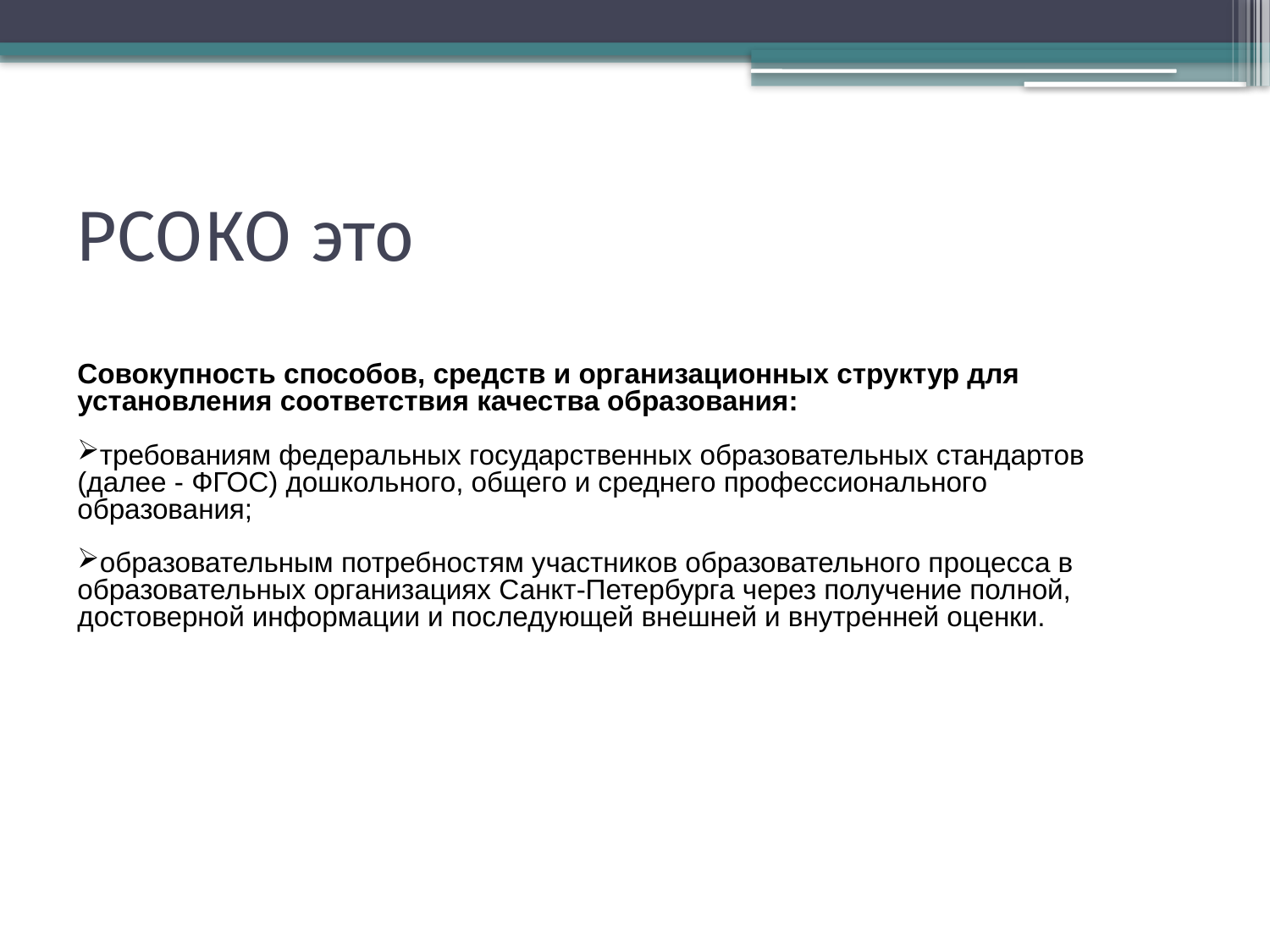

# РСОКО это
Совокупность способов, средств и организационных структур для установления соответствия качества образования:

требованиям федеральных государственных образовательных стандартов (далее - ФГОС) дошкольного, общего и среднего профессионального образования;

образовательным потребностям участников образовательного процесса в образовательных организациях Санкт-Петербурга через получение полной, достоверной информации и последующей внешней и внутренней оценки.